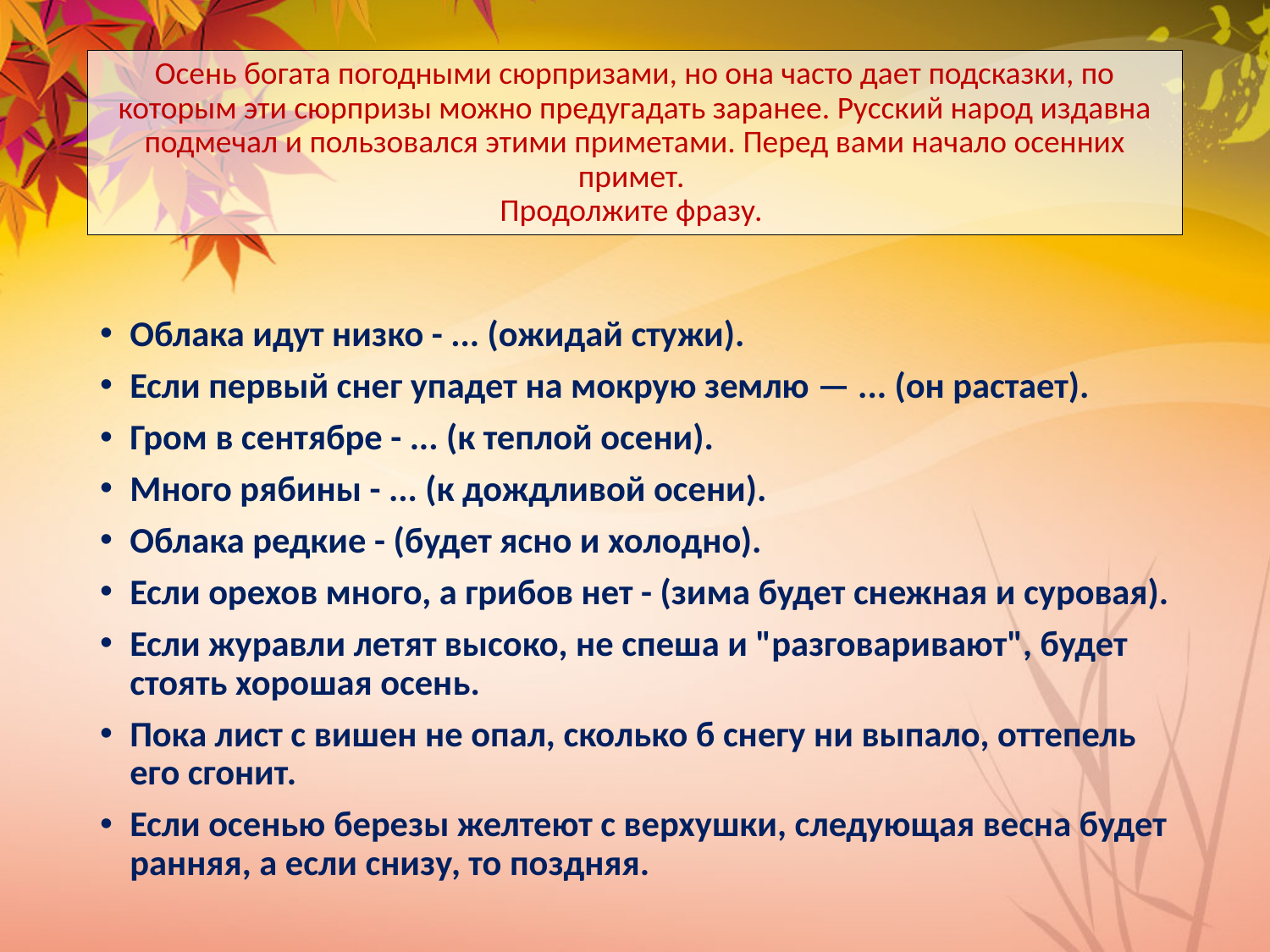

# Осень богата погодными сюрпризами, но она часто дает подсказки, по которым эти сюрпризы можно предугадать заранее. Русский народ издавна подмечал и пользовался этими приметами. Перед вами начало осенних примет. Продолжите фразу.

Облака идут низко - ... (ожидай стужи).
Если первый снег упадет на мокрую землю — ... (он растает).
Гром в сентябре - ... (к теплой осени).
Много рябины - ... (к дождливой осени).
Облака редкие - (будет ясно и холодно).
Если орехов много, а грибов нет - (зима будет снежная и суровая).
Если журавли летят высоко, не спеша и "разговаривают", будет стоять хорошая осень.
Пока лист с вишен не опал, сколько б снегу ни выпало, оттепель его сгонит.
Если осенью березы желтеют с верхушки, следующая весна будет ранняя, а если снизу, то поздняя.